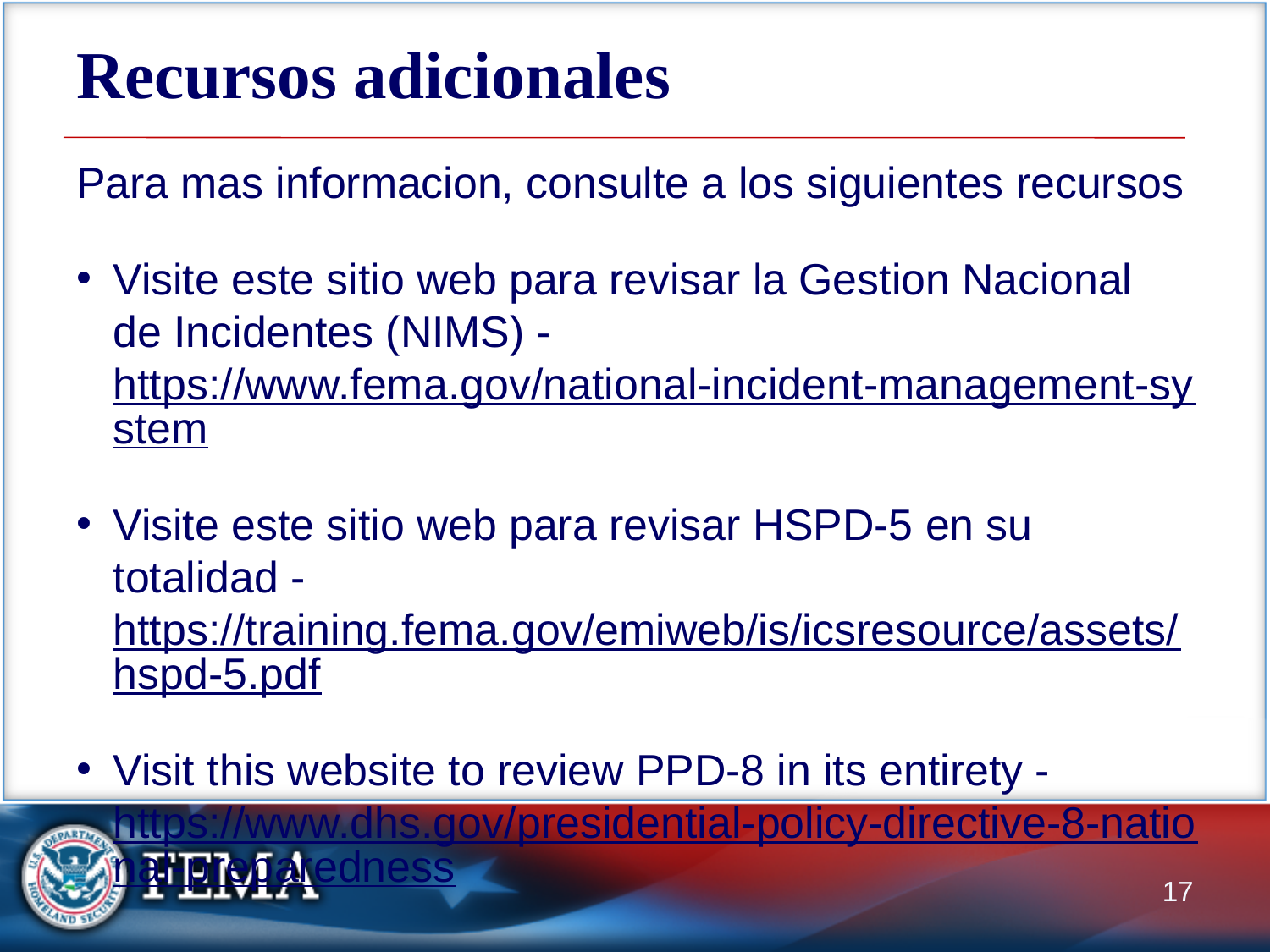

# Recursos adicionales
Para mas informacion, consulte a los siguientes recursos
Visite este sitio web para revisar la Gestion Nacional de Incidentes (NIMS) - https://www.fema.gov/national-incident-management-system
Visite este sitio web para revisar HSPD-5 en su totalidad - https://training.fema.gov/emiweb/is/icsresource/assets/hspd-5.pdf
Visit this website to review PPD-8 in its entirety - https://www.dhs.gov/presidential-policy-directive-8-national-preparedness
17